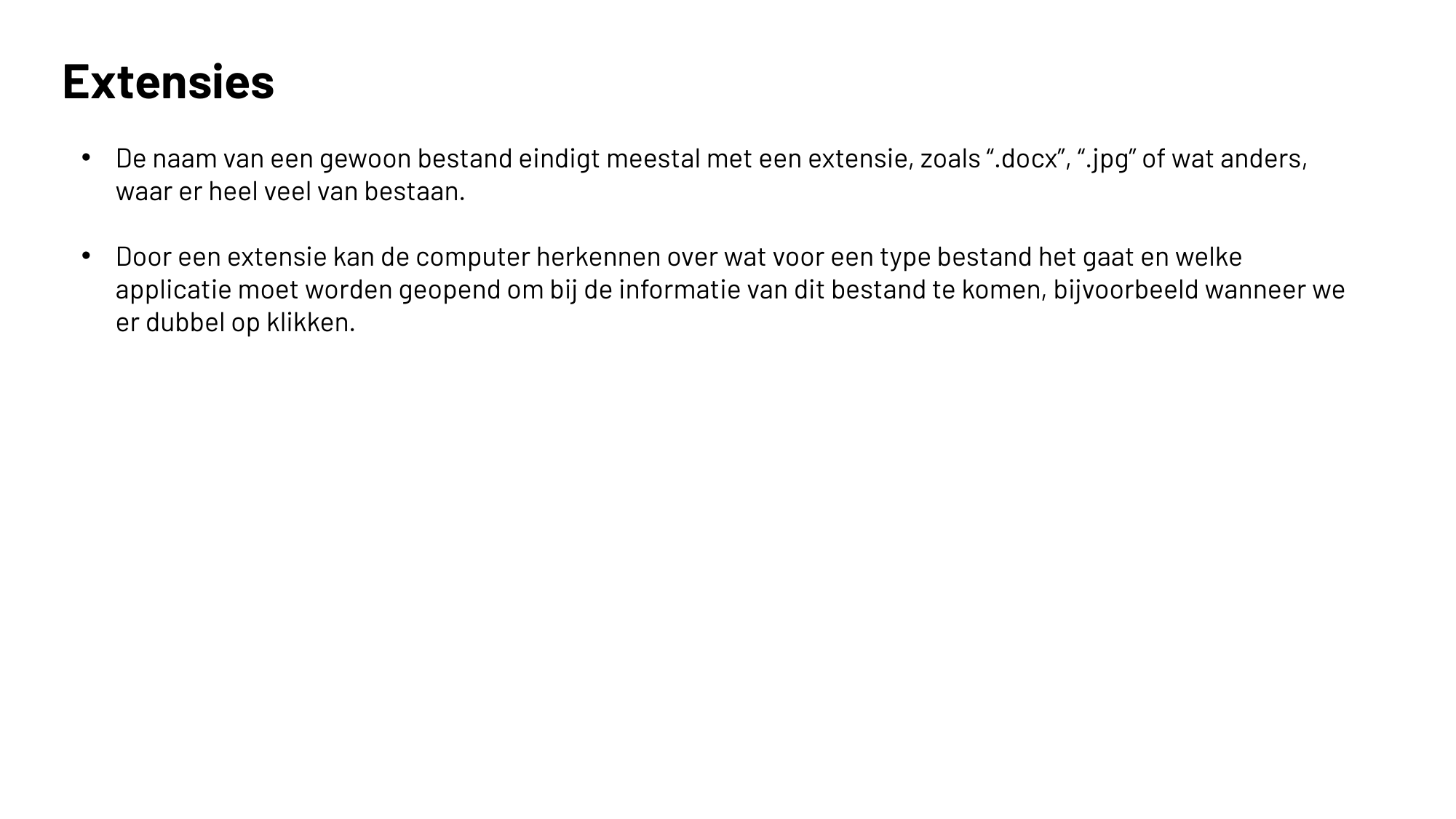

Extensies
De naam van een gewoon bestand eindigt meestal met een extensie, zoals “.docx”, “.jpg” of wat anders, waar er heel veel van bestaan.

Door een extensie kan de computer herkennen over wat voor een type bestand het gaat en welke applicatie moet worden geopend om bij de informatie van dit bestand te komen, bijvoorbeeld wanneer we er dubbel op klikken.